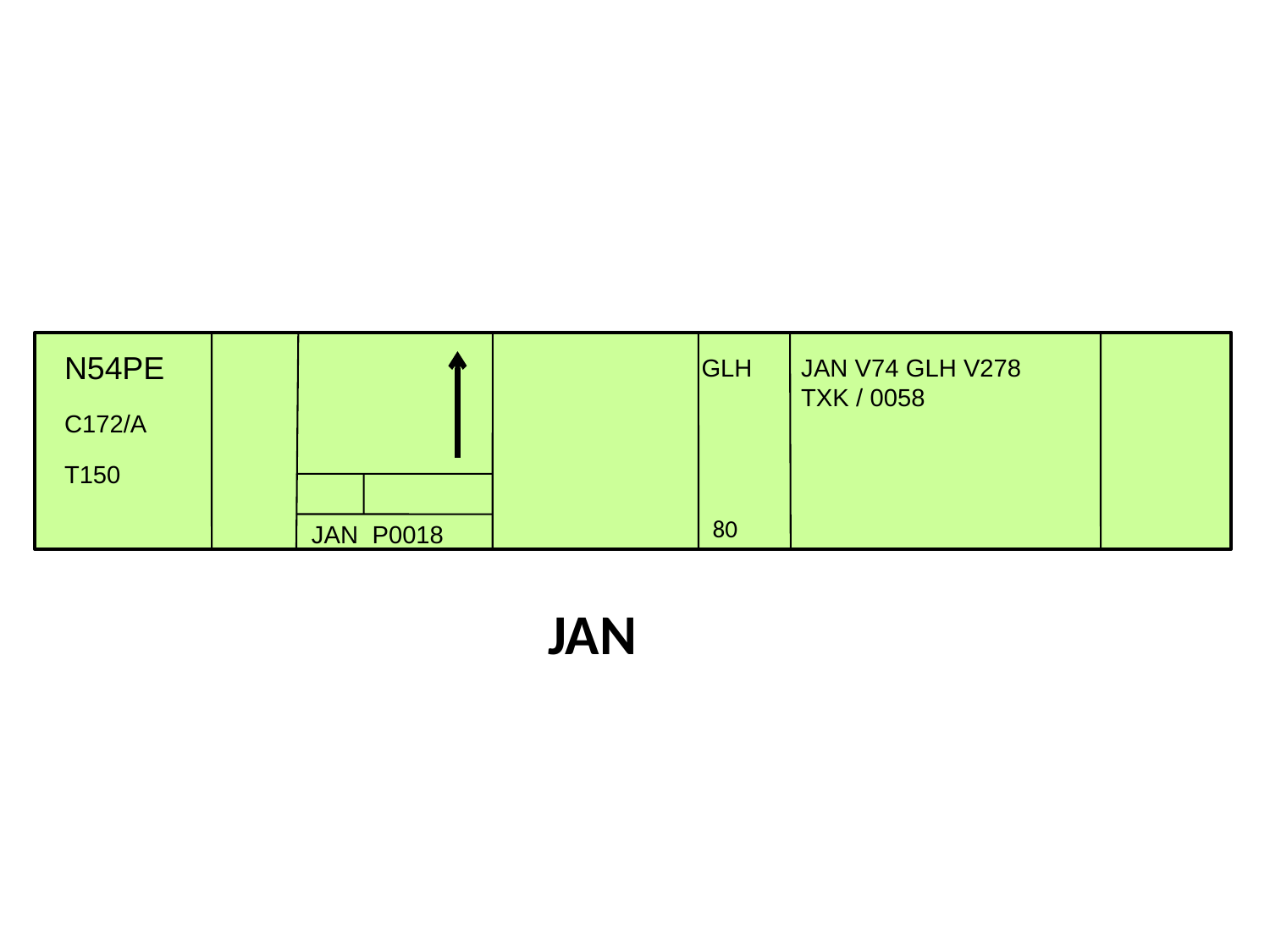

N54PE

 GLH
JAN V74 GLH V278 TXK / 0058

C172/A

T150

80

JAN  P0018

JAN